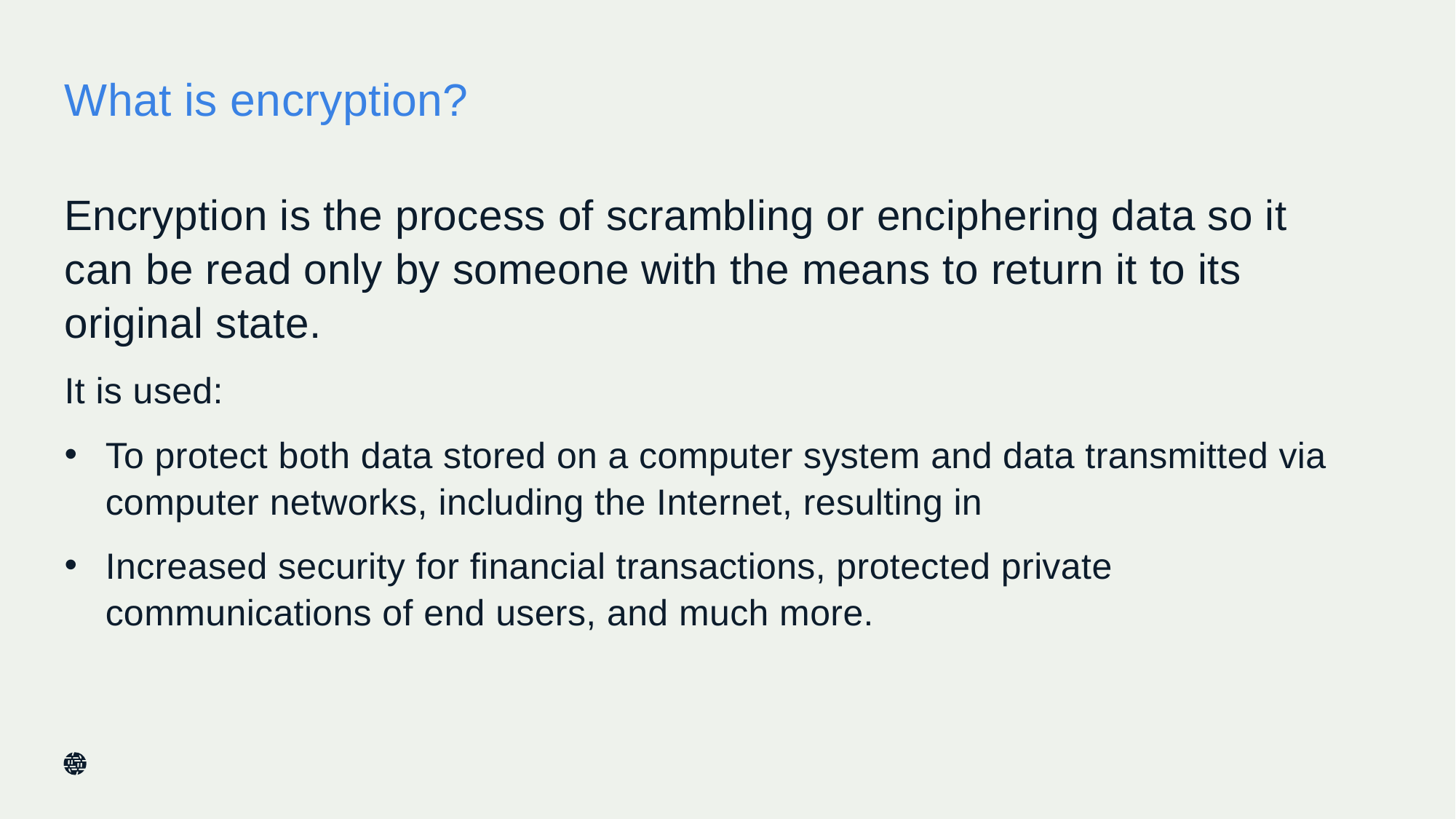

# What is encryption?
Encryption is the process of scrambling or enciphering data so it can be read only by someone with the means to return it to its original state.
It is used:
To protect both data stored on a computer system and data transmitted via computer networks, including the Internet, resulting in
Increased security for financial transactions, protected private communications of end users, and much more.